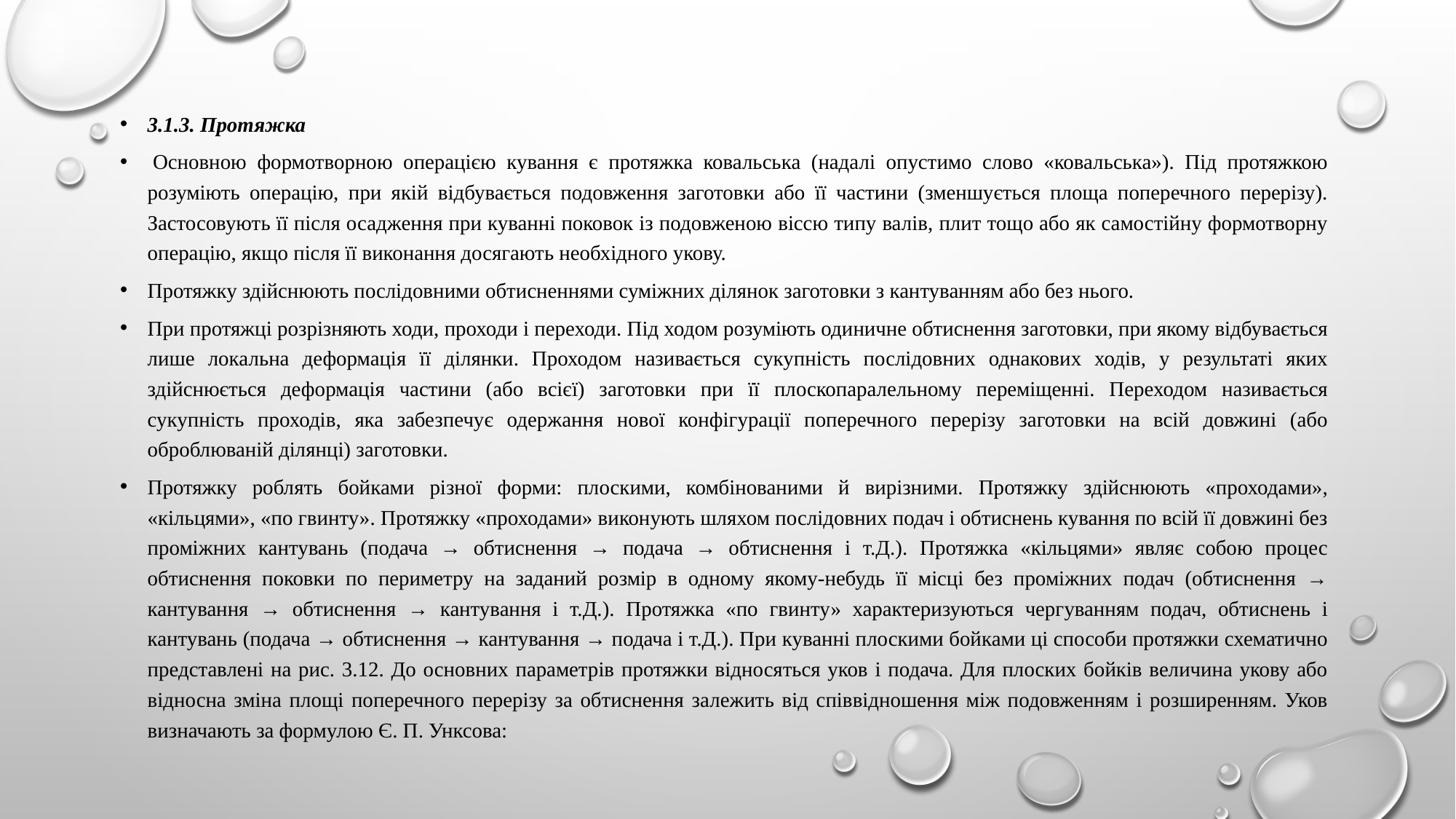

3.1.3. Протяжка
 Основною формотворною операцією кування є протяжка ковальська (надалі опустимо слово «ковальська»). Під протяжкою розуміють операцію, при якій відбувається подовження заготовки або її частини (зменшується площа поперечного перерізу). Застосовують її після осадження при куванні поковок із подовженою віссю типу валів, плит тощо або як самостійну формотворну операцію, якщо після її виконання досягають необхідного укову.
Протяжку здійснюють послідовними обтисненнями суміжних ділянок заготовки з кантуванням або без нього.
При протяжці розрізняють ходи, проходи і переходи. Під ходом розуміють одиничне обтиснення заготовки, при якому відбувається лише локальна деформація її ділянки. Проходом називається сукупність послідовних однакових ходів, у результаті яких здійснюється деформація частини (або всієї) заготовки при її плоскопаралельному переміщенні. Переходом називається сукупність проходів, яка забезпечує одержання нової конфігурації поперечного перерізу заготовки на всій довжині (або оброблюваній ділянці) заготовки.
Протяжку роблять бойками різної форми: плоскими, комбінованими й вирізними. Протяжку здійснюють «проходами», «кільцями», «по гвинту». Протяжку «проходами» виконують шляхом послідовних подач і обтиснень кування по всій її довжині без проміжних кантувань (подача → обтиснення → подача → обтиснення і т.Д.). Протяжка «кільцями» являє собою процес обтиснення поковки по периметру на заданий розмір в одному якому-небудь її місці без проміжних подач (обтиснення → кантування → обтиснення → кантування і т.Д.). Протяжка «по гвинту» характеризуються чергуванням подач, обтиснень і кантувань (подача → обтиснення → кантування → подача і т.Д.). При куванні плоскими бойками ці способи протяжки схематично представлені на рис. 3.12. До основних параметрів протяжки відносяться уков і подача. Для плоских бойків величина укову або відносна зміна площі поперечного перерізу за обтиснення залежить від співвідношення між подовженням і розширенням. Уков визначають за формулою Є. П. Унксова: